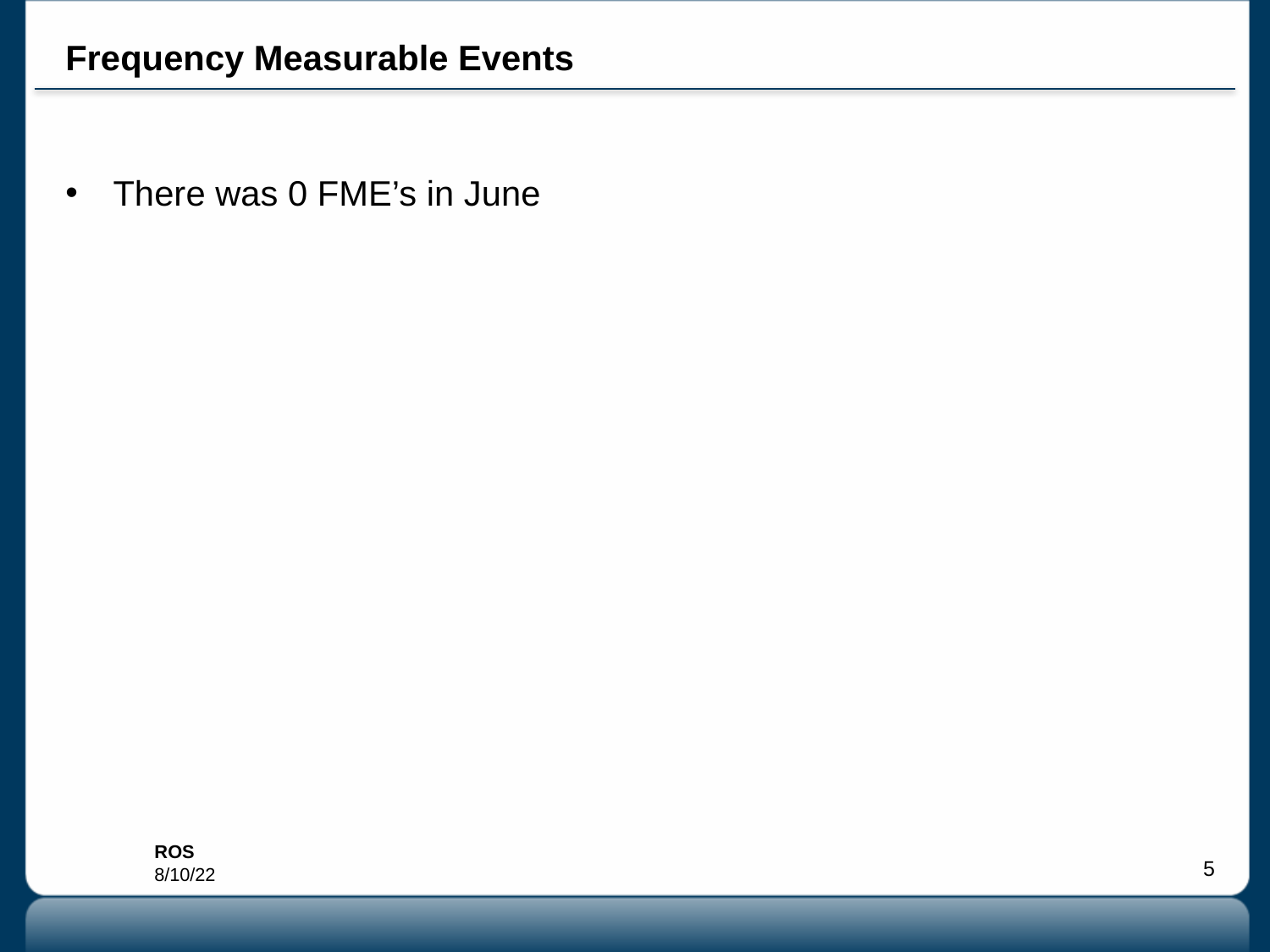

# Frequency Measurable Events

There was 0 FME’s in June